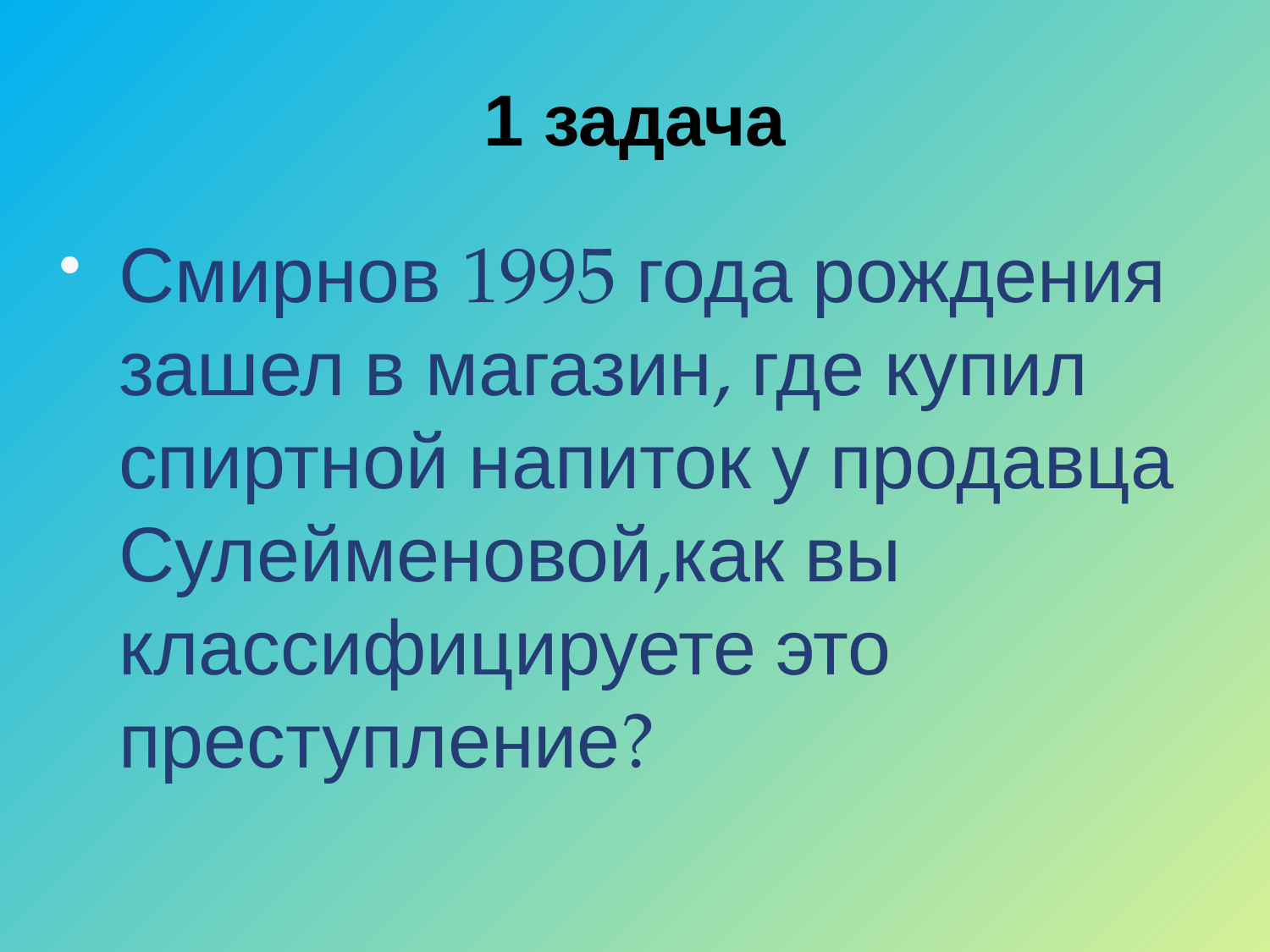

# 1 задача
Смирнов 1995 года рождения зашел в магазин, где купил спиртной напиток у продавца Сулейменовой,как вы классифицируете это преступление?